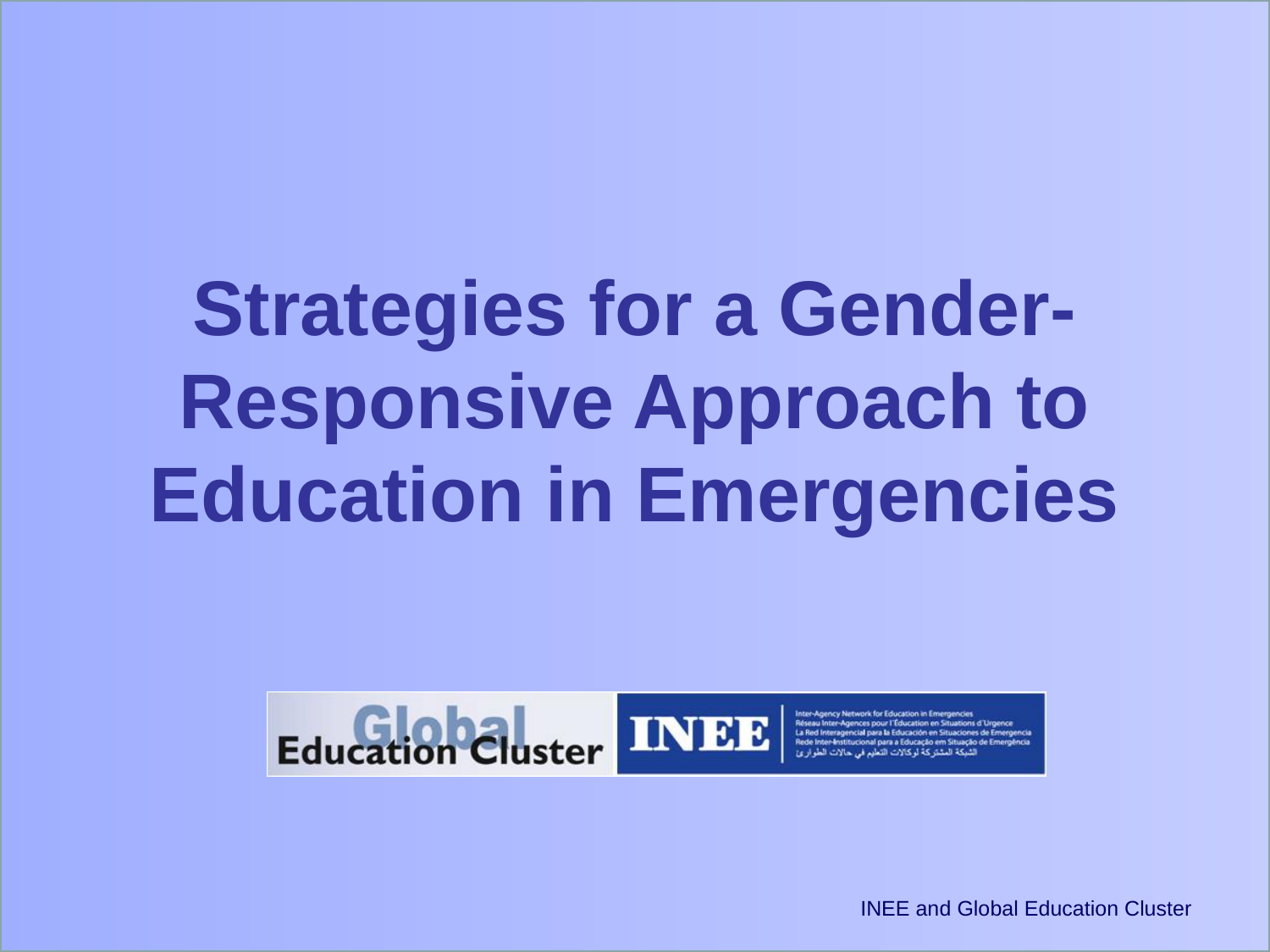

# Strategies for a Gender-Responsive Approach to Education in Emergencies
INEE and Global Education Cluster